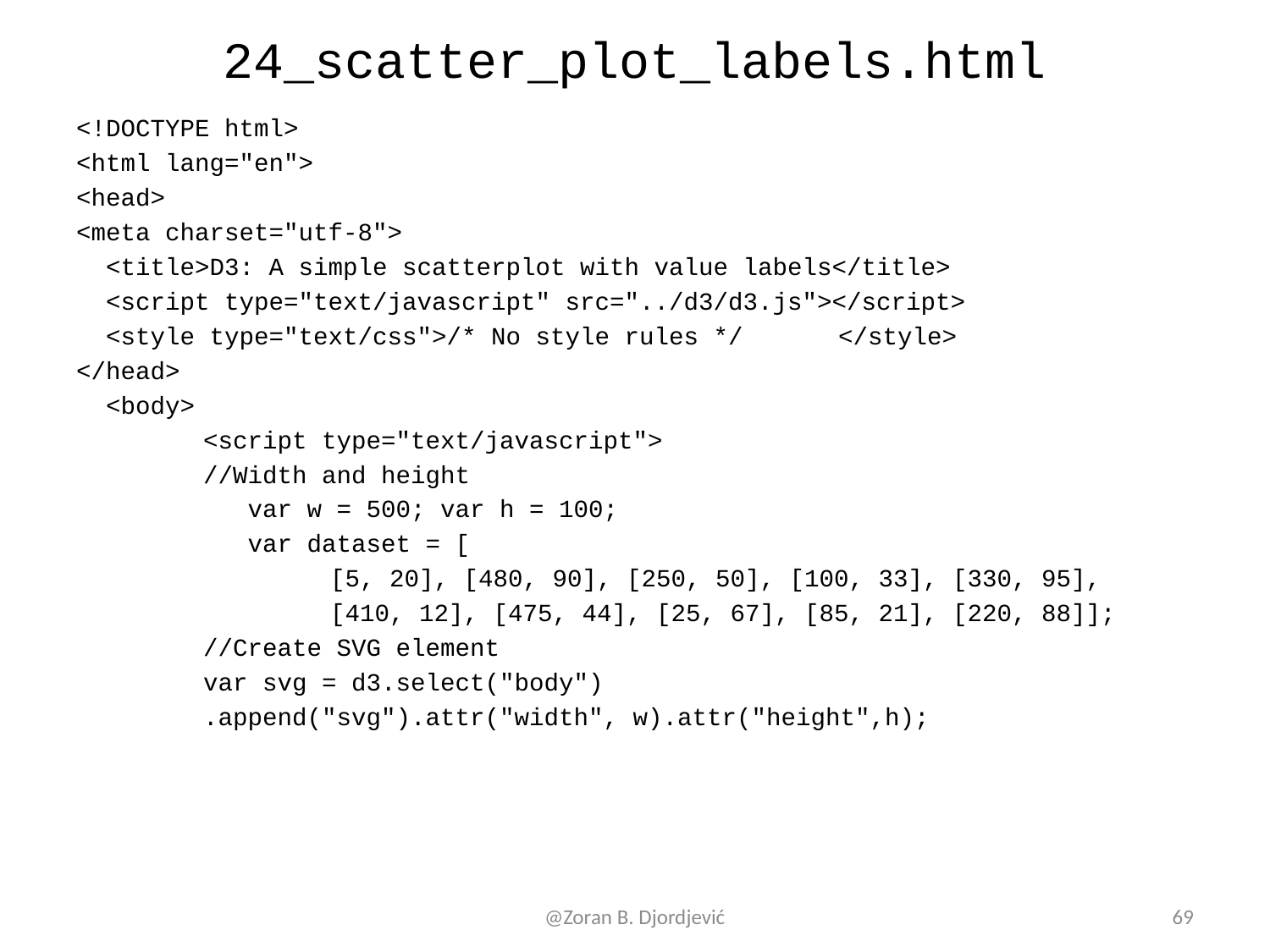

# 24_scatter_plot_labels.html
<!DOCTYPE html>
<html lang="en">
<head>
<meta charset="utf-8">
  <title>D3: A simple scatterplot with value labels</title>
  <script type="text/javascript" src="../d3/d3.js"></script>
  <style type="text/css">/* No style rules */	</style>
</head>
  <body>
	<script type="text/javascript">
	//Width and height
	   var w = 500; var h = 100;
	   var dataset = [
		[5, 20], [480, 90], [250, 50], [100, 33], [330, 95],
		[410, 12], [475, 44], [25, 67], [85, 21], [220, 88]];
	//Create SVG element
	var svg = d3.select("body")
	.append("svg").attr("width", w).attr("height",h);

@Zoran B. Djordjević
69